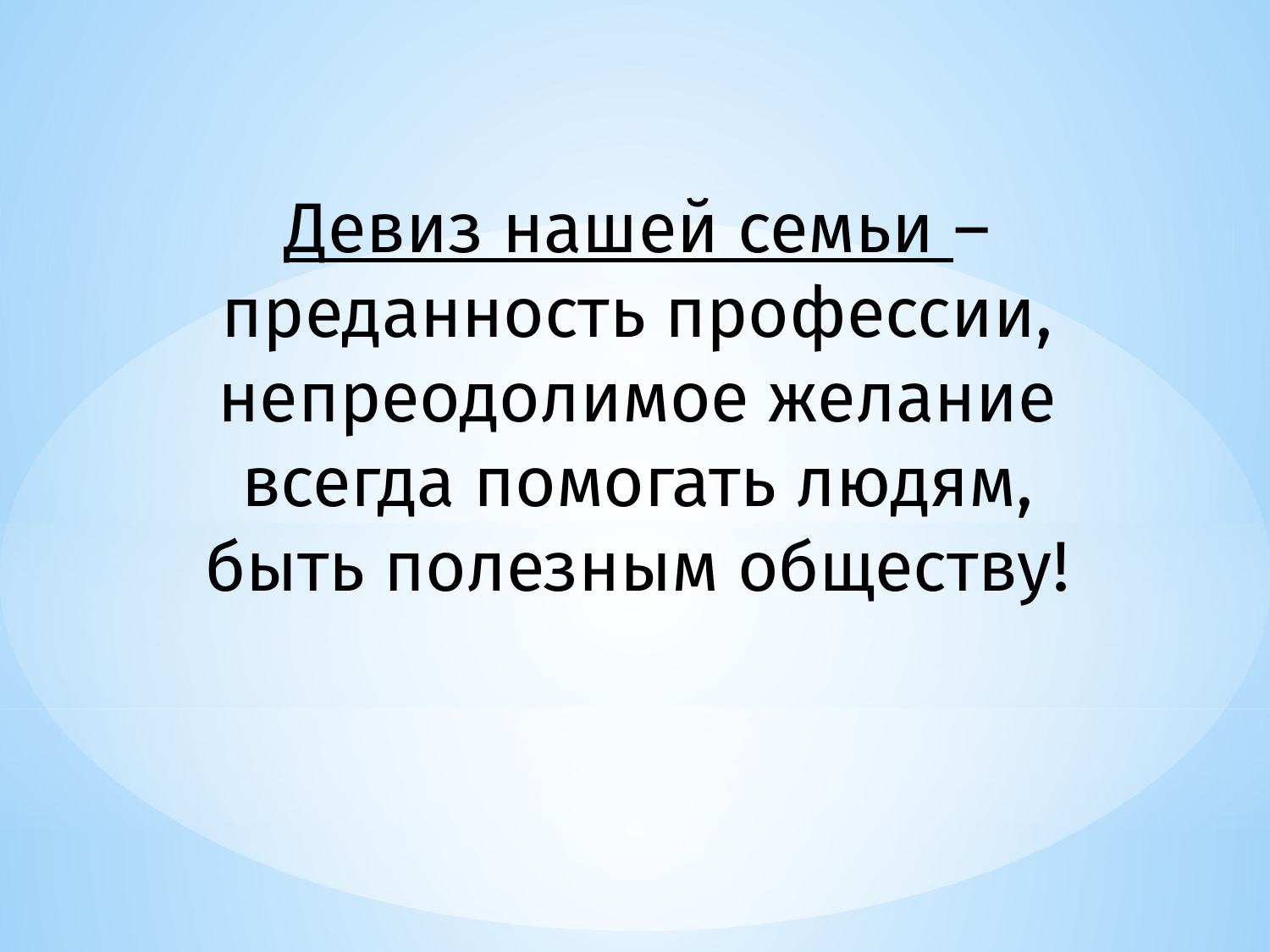

Девиз нашей семьи – преданность профессии, непреодолимое желание всегда помогать людям, быть полезным обществу!